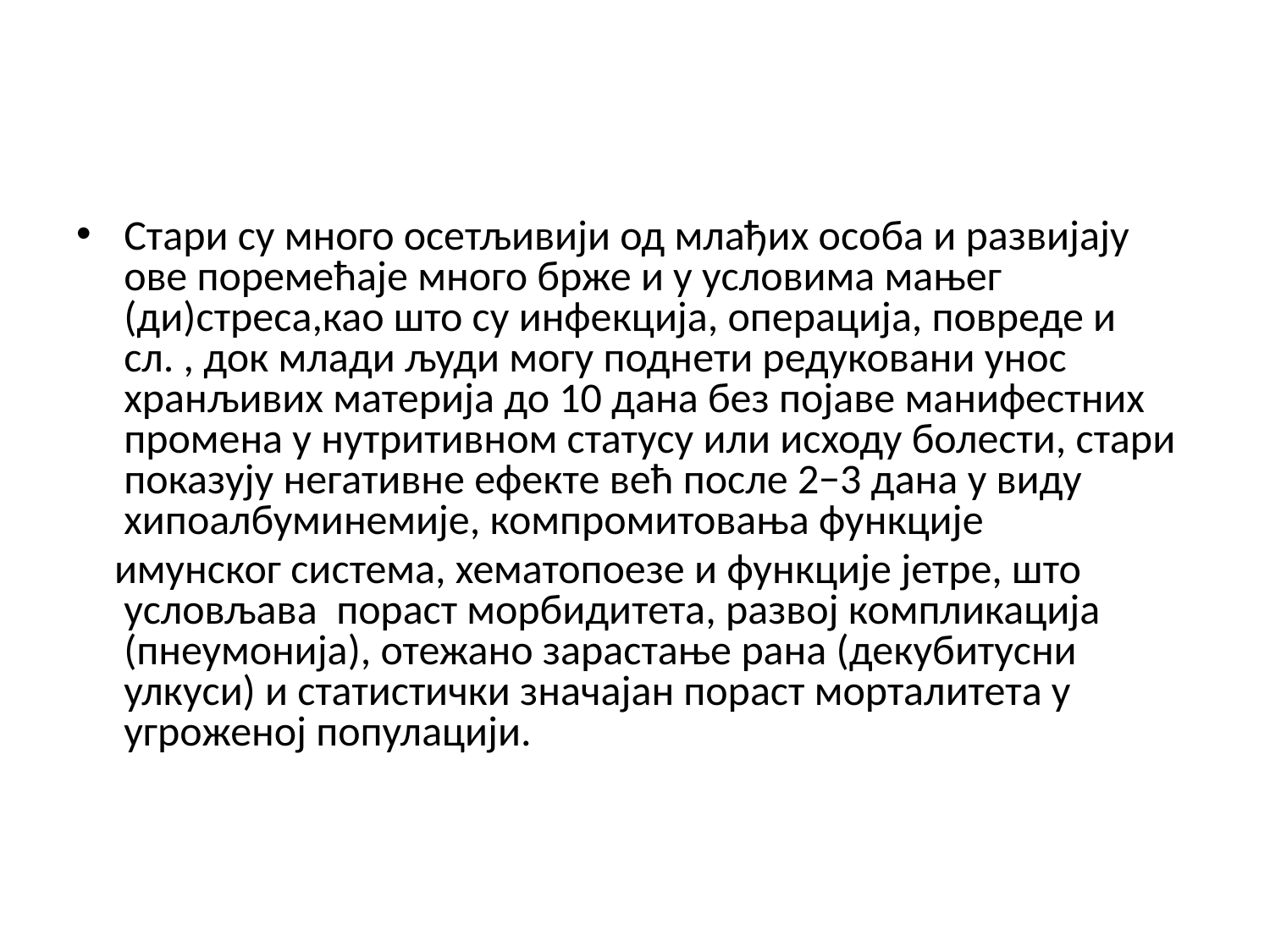

Стари су много осетљивији од млађих особа и развијају ове поремећаје много брже и у условима мањег (ди)стреса,као што су инфекција, операција, повреде и сл. , док млади људи могу поднети редуковани унос хранљивих материја до 10 дана без појаве манифестних промена у нутритивном статусу или исходу болести, стари показују негативне ефекте већ после 2−3 дана у виду хипоалбуминемије, компромитовања функције
    имунског система, хематопоезе и функције јетре, што условљава  пораст морбидитета, развој компликација (пнеумонија), отежано зарастање рана (декубитусни улкуси) и статистички значајан пораст морталитета у угроженој популацији.